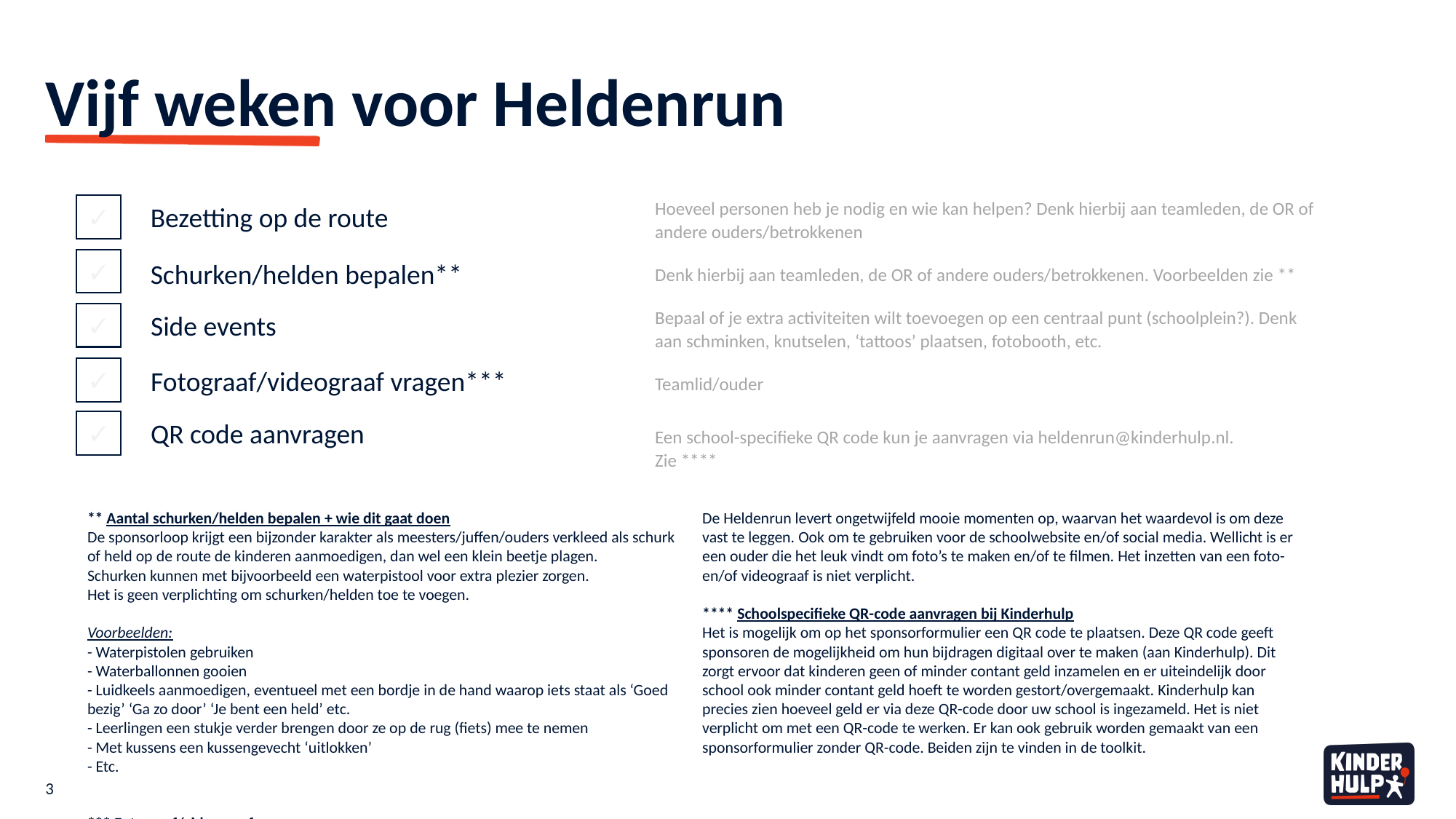

# Vijf weken voor Heldenrun
Hoeveel personen heb je nodig en wie kan helpen? Denk hierbij aan teamleden, de OR of andere ouders/betrokkenen
✓
Bezetting op de route
✓
Schurken/helden bepalen**
Denk hierbij aan teamleden, de OR of andere ouders/betrokkenen. Voorbeelden zie **
Bepaal of je extra activiteiten wilt toevoegen op een centraal punt (schoolplein?). Denk aan schminken, knutselen, ‘tattoos’ plaatsen, fotobooth, etc.
✓
Side events
✓
Fotograaf/videograaf vragen***
Teamlid/ouder
✓
QR code aanvragen
Een school-specifieke QR code kun je aanvragen via heldenrun@kinderhulp.nl.
Zie ****
** Aantal schurken/helden bepalen + wie dit gaat doen
De sponsorloop krijgt een bijzonder karakter als meesters/juffen/ouders verkleed als schurk of held op de route de kinderen aanmoedigen, dan wel een klein beetje plagen.
Schurken kunnen met bijvoorbeeld een waterpistool voor extra plezier zorgen.
Het is geen verplichting om schurken/helden toe te voegen.
Voorbeelden:
- Waterpistolen gebruiken
- Waterballonnen gooien
- Luidkeels aanmoedigen, eventueel met een bordje in de hand waarop iets staat als ‘Goed bezig’ ‘Ga zo door’ ‘Je bent een held’ etc.
- Leerlingen een stukje verder brengen door ze op de rug (fiets) mee te nemen
- Met kussens een kussengevecht ‘uitlokken’
- Etc.

*** Fotograaf/videograaf vragen
De Heldenrun levert ongetwijfeld mooie momenten op, waarvan het waardevol is om deze vast te leggen. Ook om te gebruiken voor de schoolwebsite en/of social media. Wellicht is er een ouder die het leuk vindt om foto’s te maken en/of te filmen. Het inzetten van een foto- en/of videograaf is niet verplicht.

**** Schoolspecifieke QR-code aanvragen bij Kinderhulp
Het is mogelijk om op het sponsorformulier een QR code te plaatsen. Deze QR code geeft sponsoren de mogelijkheid om hun bijdragen digitaal over te maken (aan Kinderhulp). Dit zorgt ervoor dat kinderen geen of minder contant geld inzamelen en er uiteindelijk door school ook minder contant geld hoeft te worden gestort/overgemaakt. Kinderhulp kan precies zien hoeveel geld er via deze QR-code door uw school is ingezameld. Het is niet verplicht om met een QR-code te werken. Er kan ook gebruik worden gemaakt van een sponsorformulier zonder QR-code. Beiden zijn te vinden in de toolkit.
3